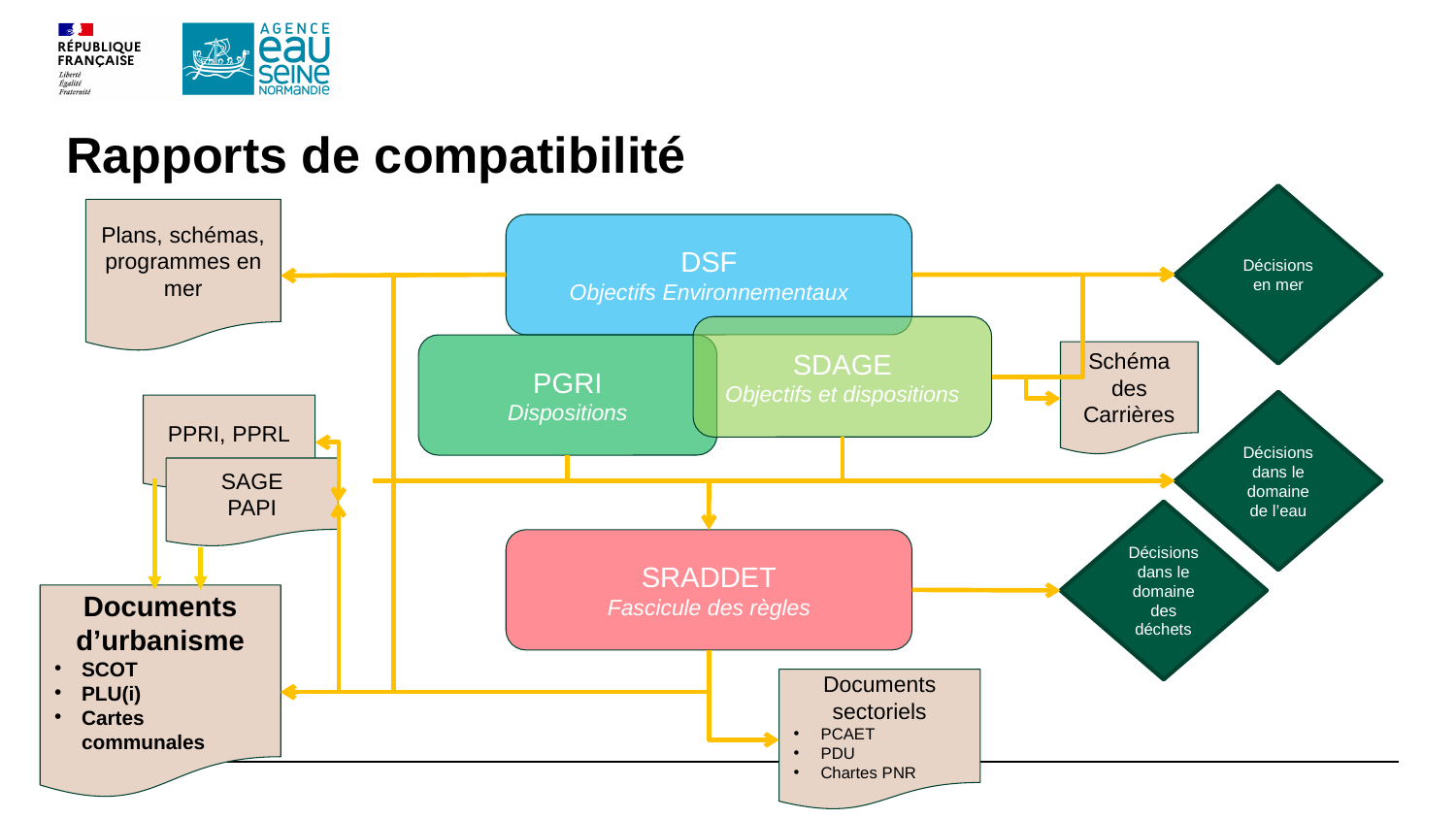

# Rapports de compatibilité
Décisions en mer
Plans, schémas, programmes en mer
DSF
Objectifs Environnementaux
SDAGE
Objectifs et dispositions
PGRI
Dispositions
Schéma des Carrières
Décisions dans le domaine de l’eau
PPRI, PPRL
SAGE
PAPI
Décisions dans le domaine des déchets
SRADDET
Fascicule des règles
Documents d’urbanisme
SCOT
PLU(i)
Cartes communales
Documents sectoriels
PCAET
PDU
Chartes PNR